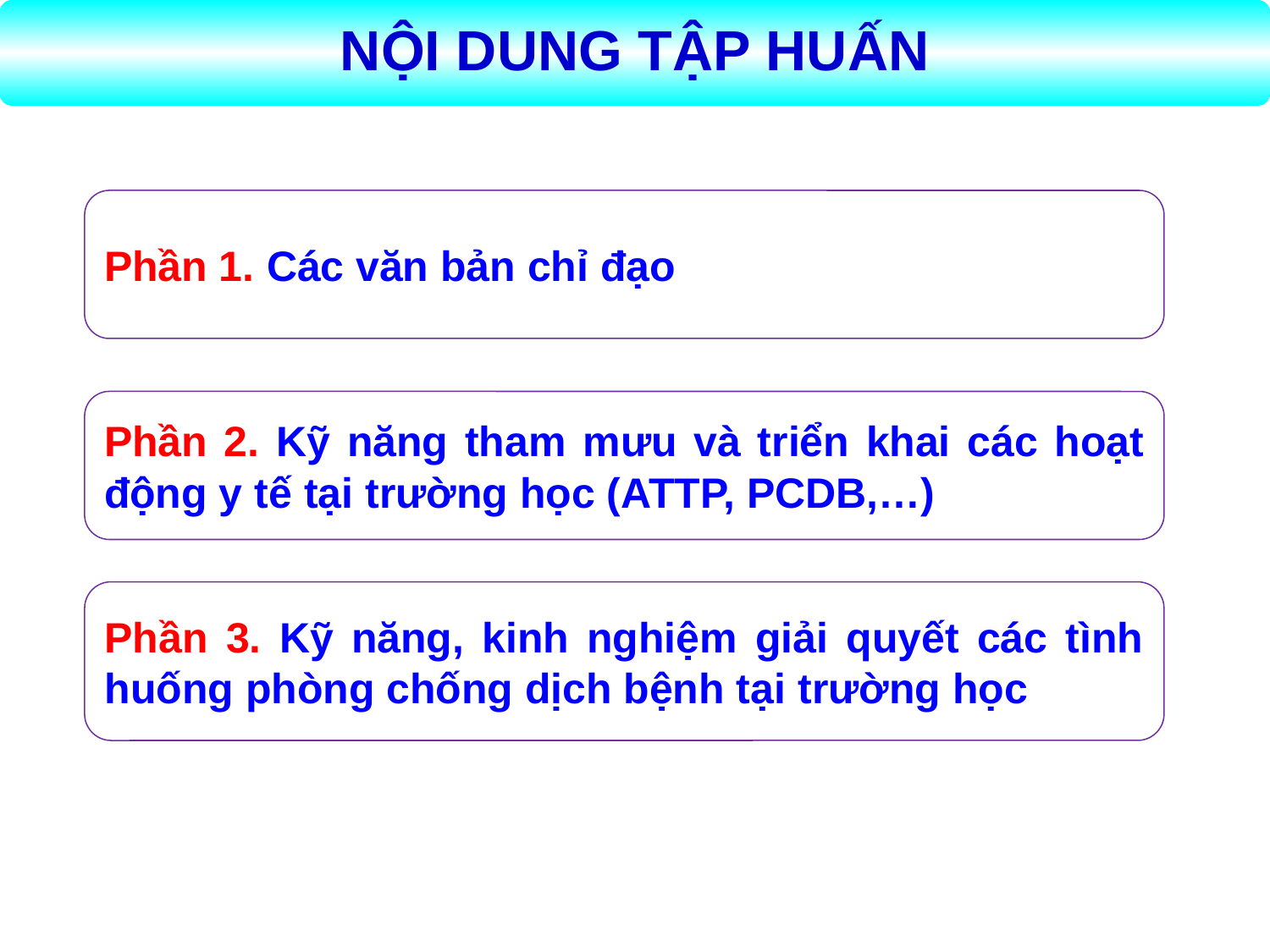

NỘI DUNG TẬP HUẤN
Phần 1. Các văn bản chỉ đạo
Phần 2. Kỹ năng tham mưu và triển khai các hoạt động y tế tại trường học (ATTP, PCDB,…)
Phần 3. Kỹ năng, kinh nghiệm giải quyết các tình huống phòng chống dịch bệnh tại trường học